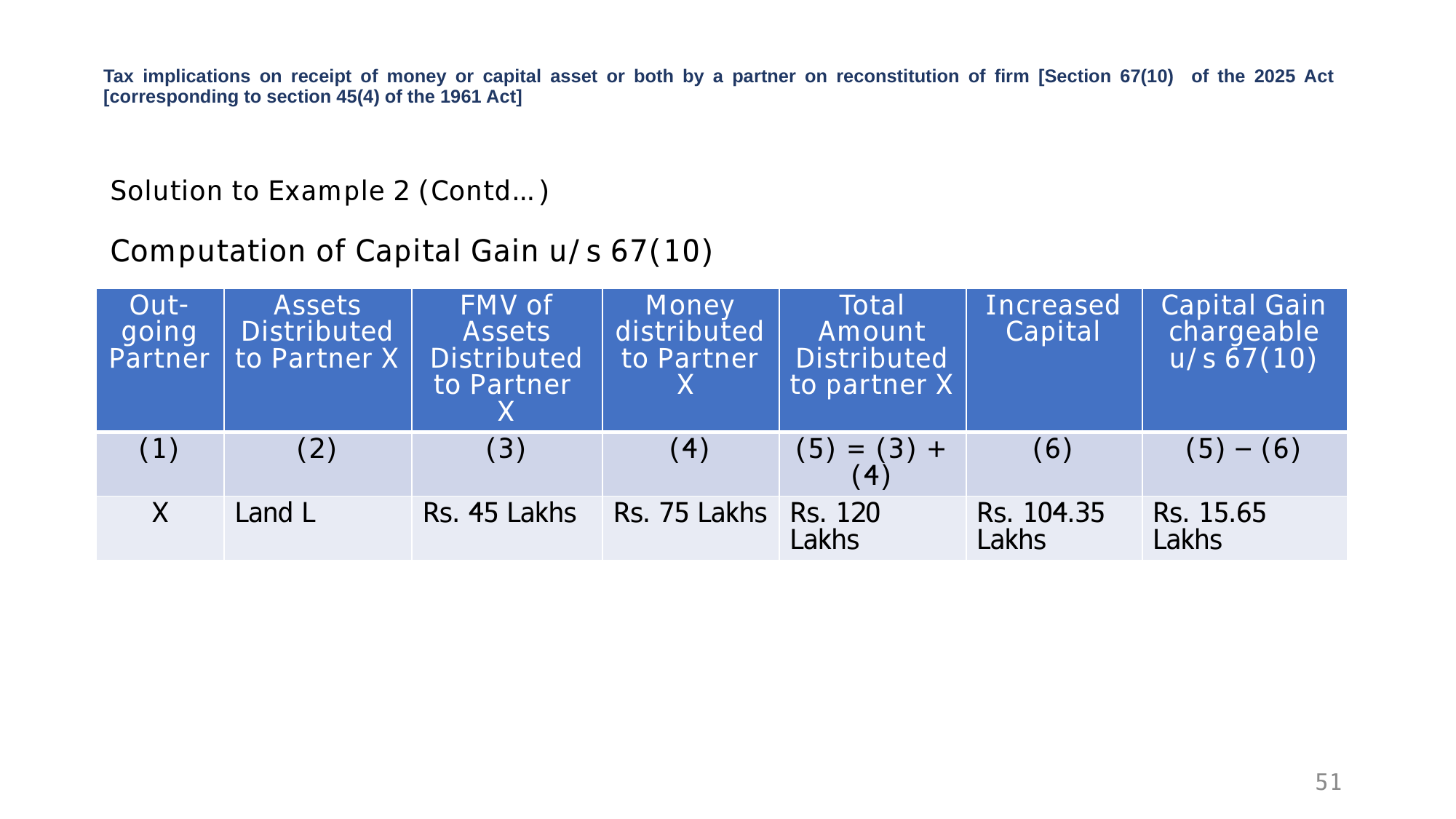

# Tax implications on receipt of money or capital asset or both by a partner on reconstitution of firm [Section 67(10)  of the 2025 Act [corresponding to section 45(4) of the 1961 Act]
Solution to Example 2 (Contd…)
Computation of Capital Gain u/s 67(10)
| Out-going Partner | Assets Distributed to Partner X | FMV of Assets Distributed to Partner X | Money distributed to Partner X | Total Amount Distributed to partner X | Increased Capital | Capital Gain chargeable u/s 67(10) |
| --- | --- | --- | --- | --- | --- | --- |
| (1) | (2) | (3) | (4) | (5) = (3) + (4) | (6) | (5) – (6) |
| X | Land L | Rs. 45 Lakhs | Rs. 75 Lakhs | Rs. 120 Lakhs | Rs. 104.35 Lakhs | Rs. 15.65 Lakhs |
51